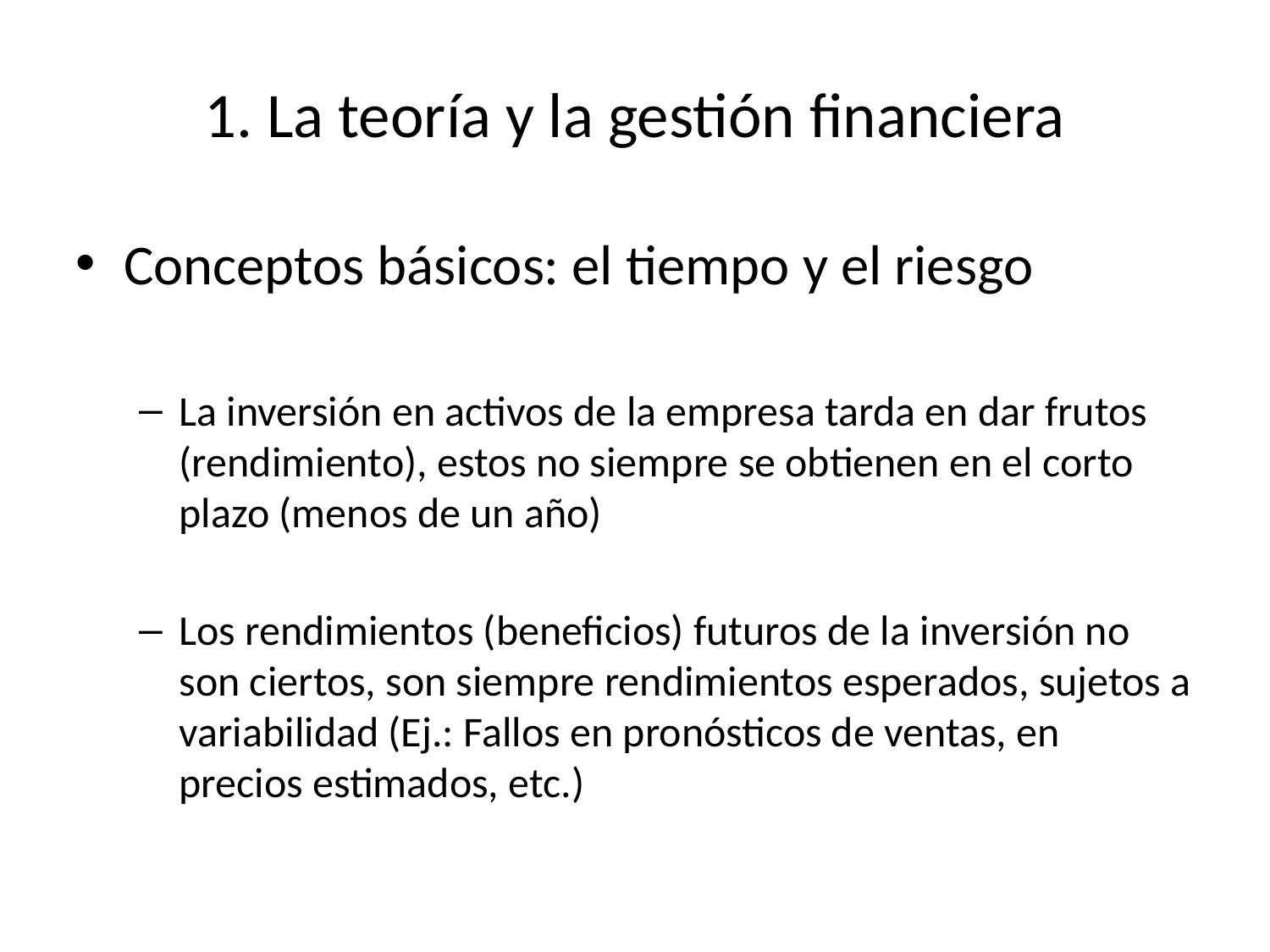

# 1. La teoría y la gestión financiera
Conceptos básicos: el tiempo y el riesgo

La inversión en activos de la empresa tarda en dar frutos (rendimiento), estos no siempre se obtienen en el corto plazo (menos de un año)

Los rendimientos (beneficios) futuros de la inversión no son ciertos, son siempre rendimientos esperados, sujetos a variabilidad (Ej.: Fallos en pronósticos de ventas, en precios estimados, etc.)